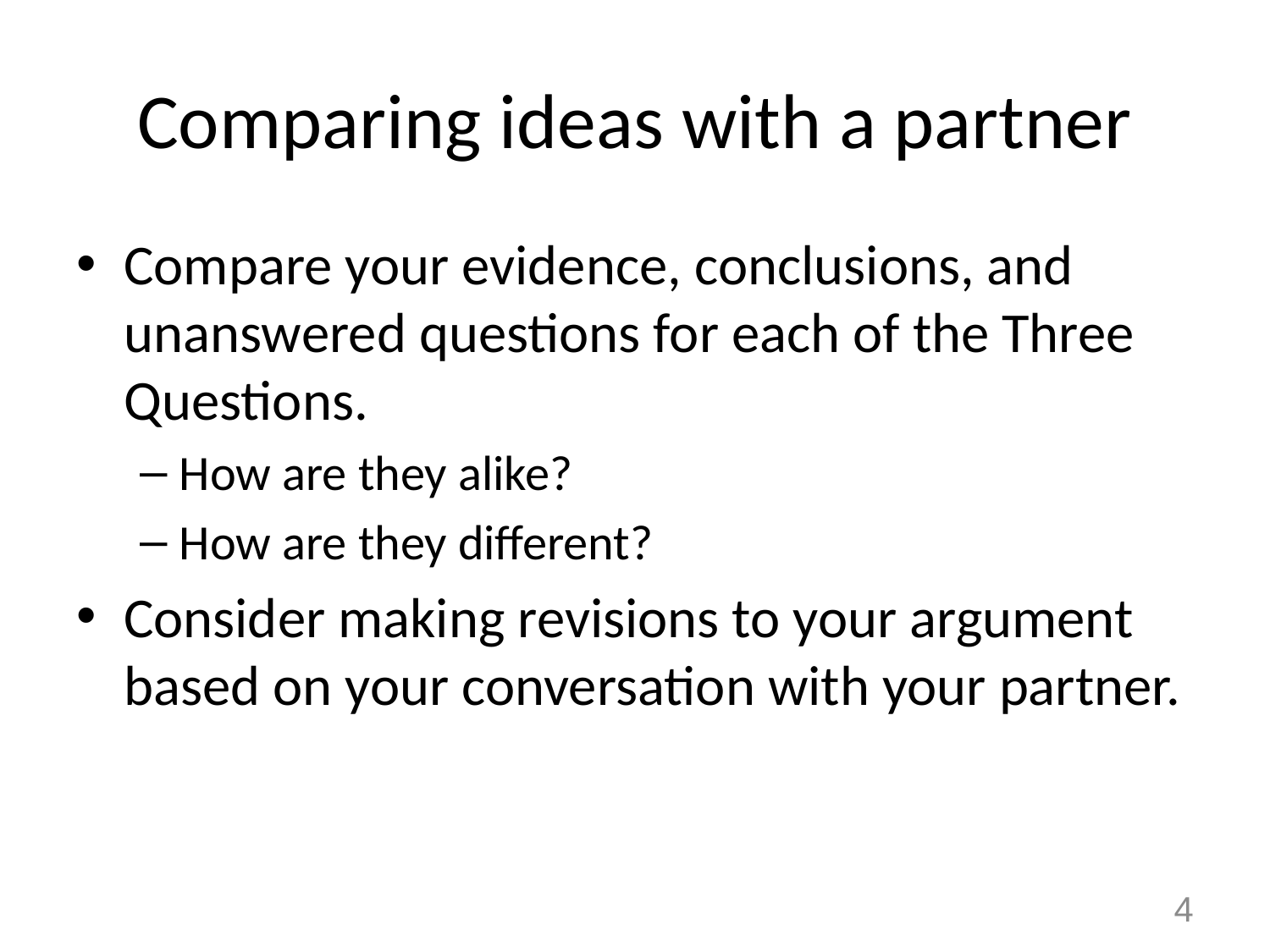

# Comparing ideas with a partner
Compare your evidence, conclusions, and unanswered questions for each of the Three Questions.
How are they alike?
How are they different?
Consider making revisions to your argument based on your conversation with your partner.
4